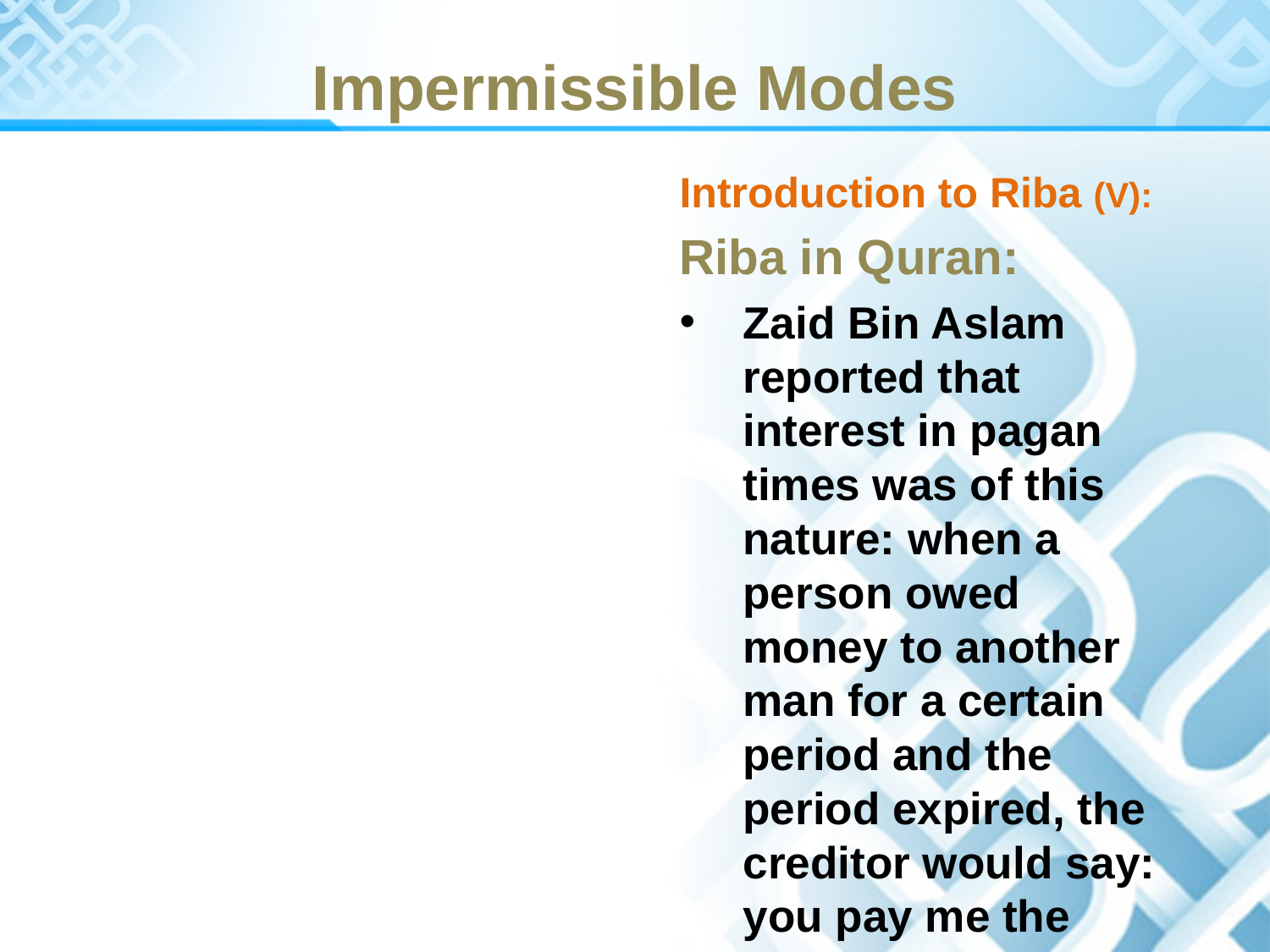

Impermissible Modes
Introduction to Riba (V):
Riba in Quran:
Zaid Bin Aslam reported that interest in pagan times was of this nature: when a person owed money to another man for a certain period and the period expired, the creditor would say: you pay me the amount or pay the interest. (cont.)